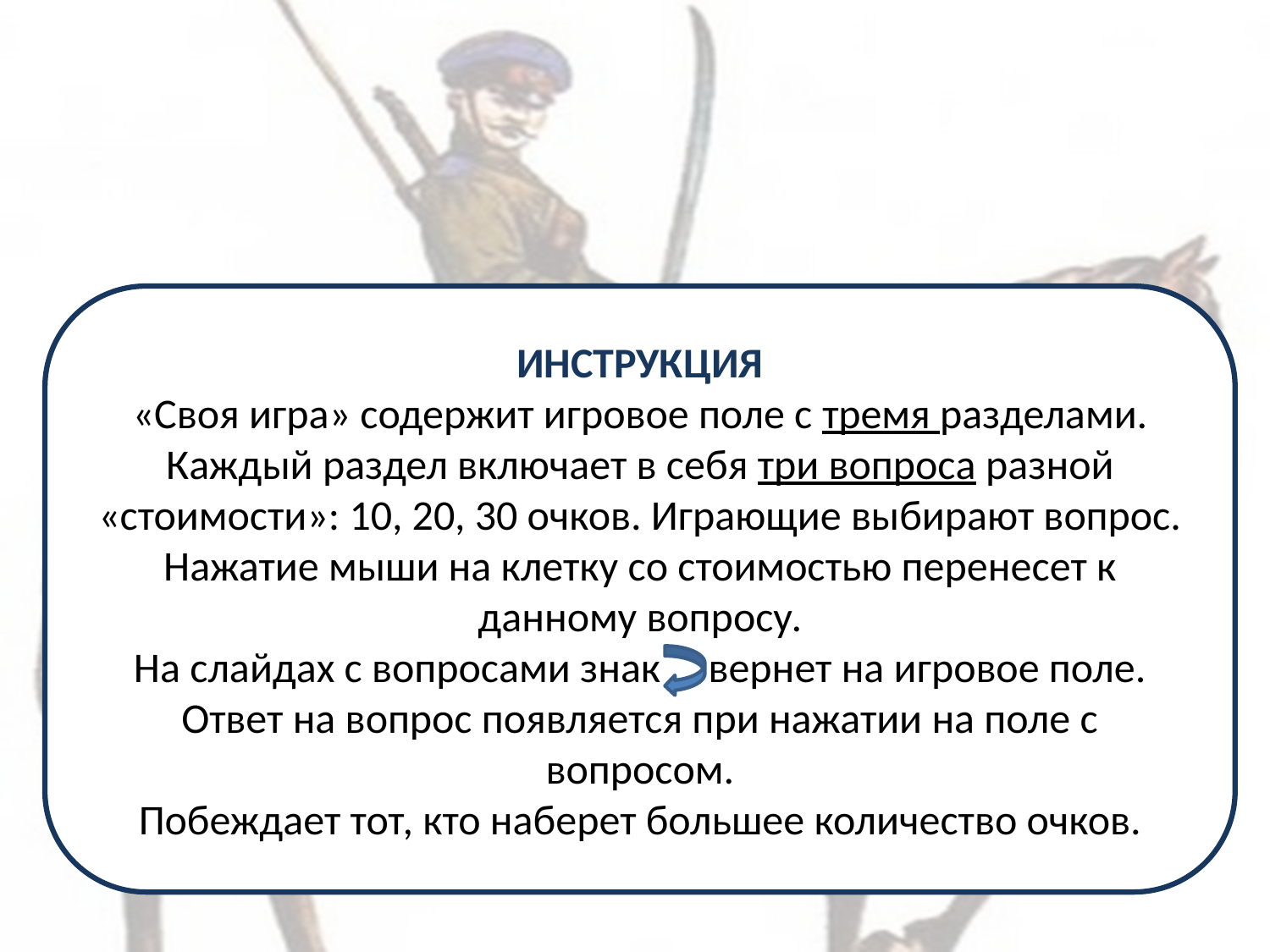

ИНСТРУКЦИЯ
«Своя игра» содержит игровое поле с тремя разделами.
Каждый раздел включает в себя три вопроса разной «стоимости»: 10, 20, 30 очков. Играющие выбирают вопрос. Нажатие мыши на клетку со стоимостью перенесет к данному вопросу.
На слайдах с вопросами знак     вернет на игровое поле.
Ответ на вопрос появляется при нажатии на поле с вопросом.
Побеждает тот, кто наберет большее количество очков.